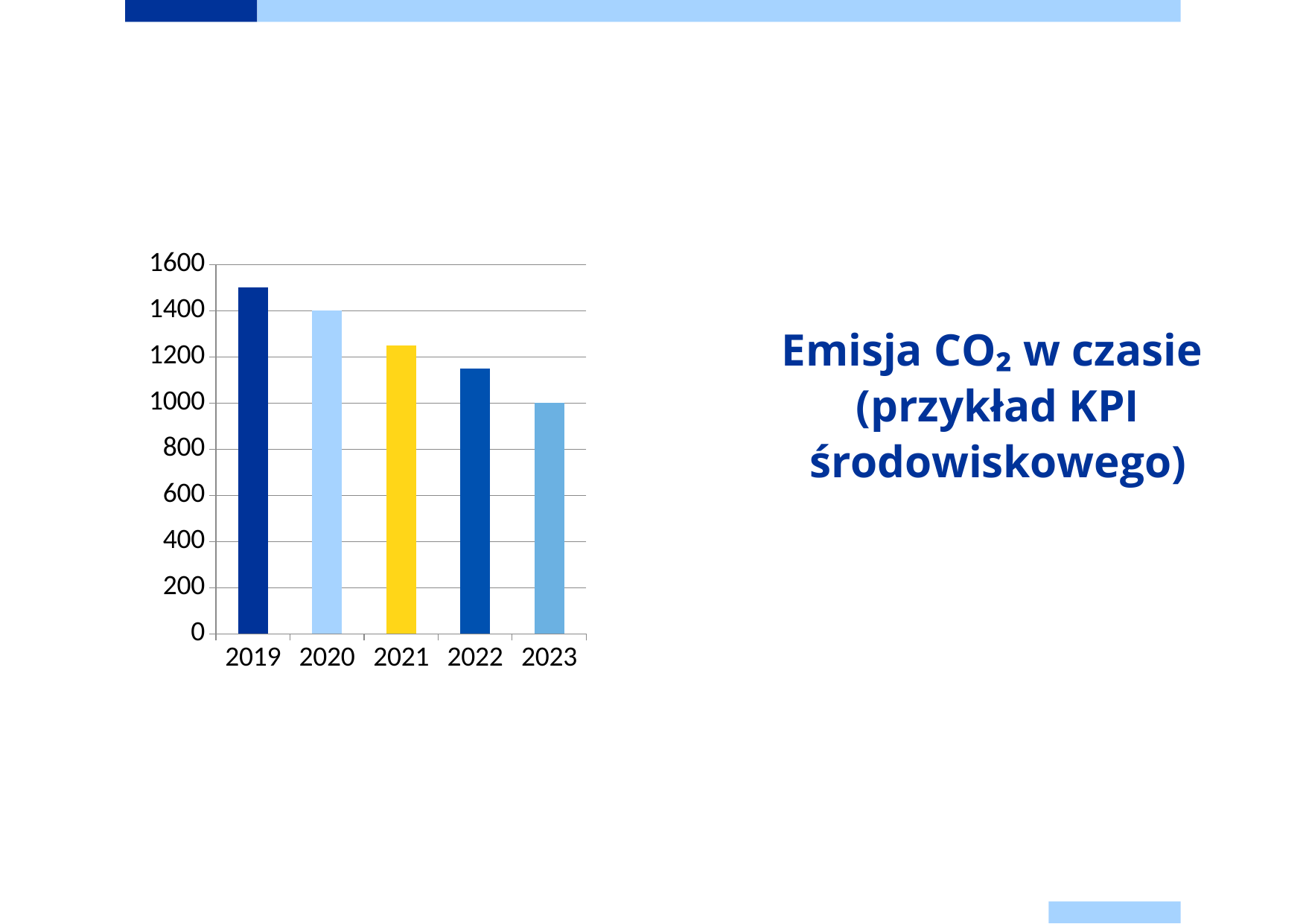

# Emisja CO₂ w czasie (przykład KPI środowiskowego)

### Chart

| Category | Wartości |
|---|---|
| 2019 | 1500.0 |
| 2020 | 1400.0 |
| 2021 | 1250.0 |
| 2022 | 1150.0 |
| 2023 | 1000.0 |